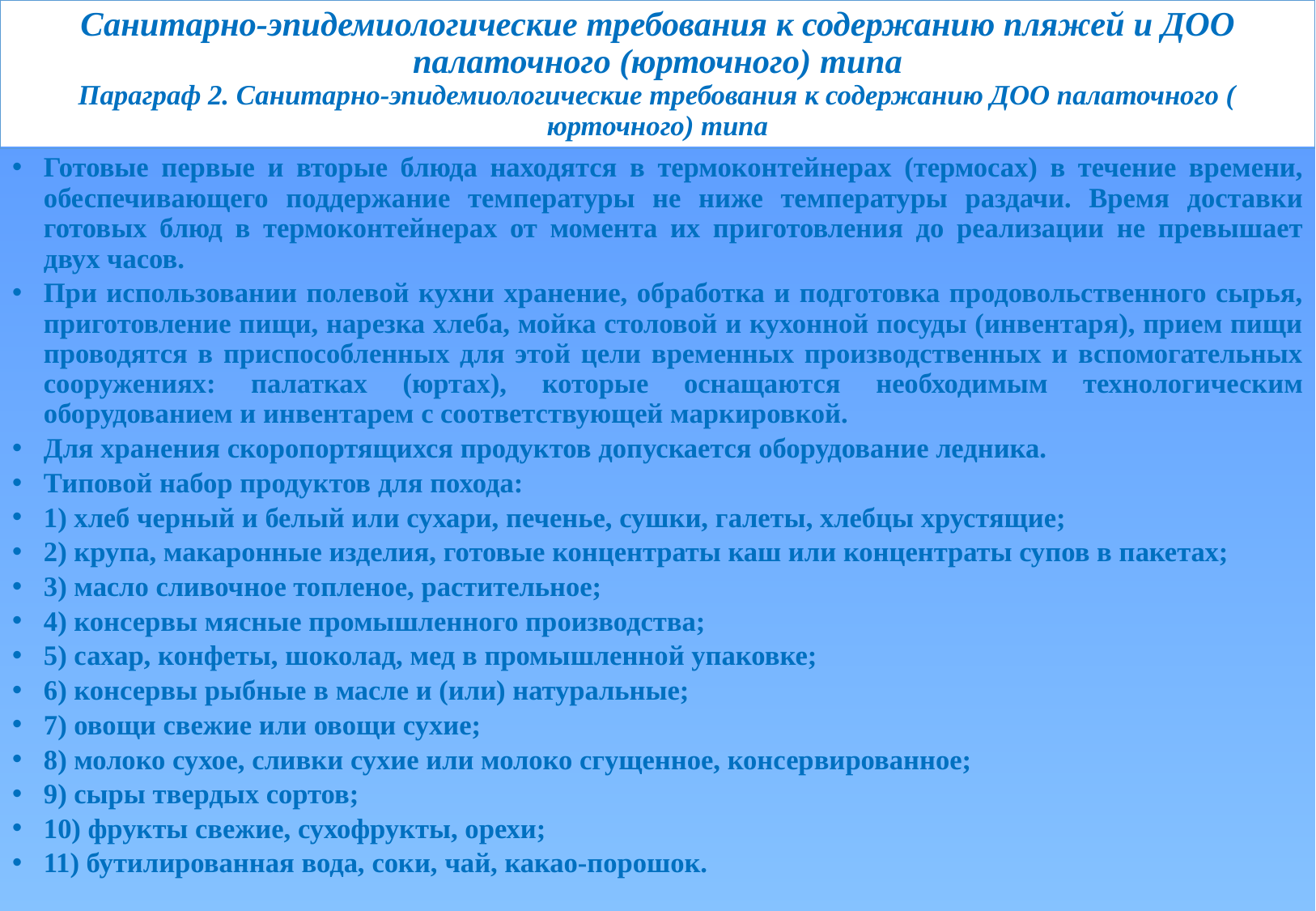

# Санитарно-эпидемиологические требования к содержанию пляжей и ДОО палаточного (юрточного) типа Параграф 2. Санитарно-эпидемиологические требования к содержанию ДОО палаточного ( юрточного) типа
Готовые первые и вторые блюда находятся в термоконтейнерах (термосах) в течение времени, обеспечивающего поддержание температуры не ниже температуры раздачи. Время доставки готовых блюд в термоконтейнерах от момента их приготовления до реализации не превышает двух часов.
При использовании полевой кухни хранение, обработка и подготовка продовольственного сырья, приготовление пищи, нарезка хлеба, мойка столовой и кухонной посуды (инвентаря), прием пищи проводятся в приспособленных для этой цели временных производственных и вспомогательных сооружениях: палатках (юртах), которые оснащаются необходимым технологическим оборудованием и инвентарем с соответствующей маркировкой.
Для хранения скоропортящихся продуктов допускается оборудование ледника.
Типовой набор продуктов для похода:
1) хлеб черный и белый или сухари, печенье, сушки, галеты, хлебцы хрустящие;
2) крупа, макаронные изделия, готовые концентраты каш или концентраты супов в пакетах;
3) масло сливочное топленое, растительное;
4) консервы мясные промышленного производства;
5) сахар, конфеты, шоколад, мед в промышленной упаковке;
6) консервы рыбные в масле и (или) натуральные;
7) овощи свежие или овощи сухие;
8) молоко сухое, сливки сухие или молоко сгущенное, консервированное;
9) сыры твердых сортов;
10) фрукты свежие, сухофрукты, орехи;
11) бутилированная вода, соки, чай, какао-порошок.

27